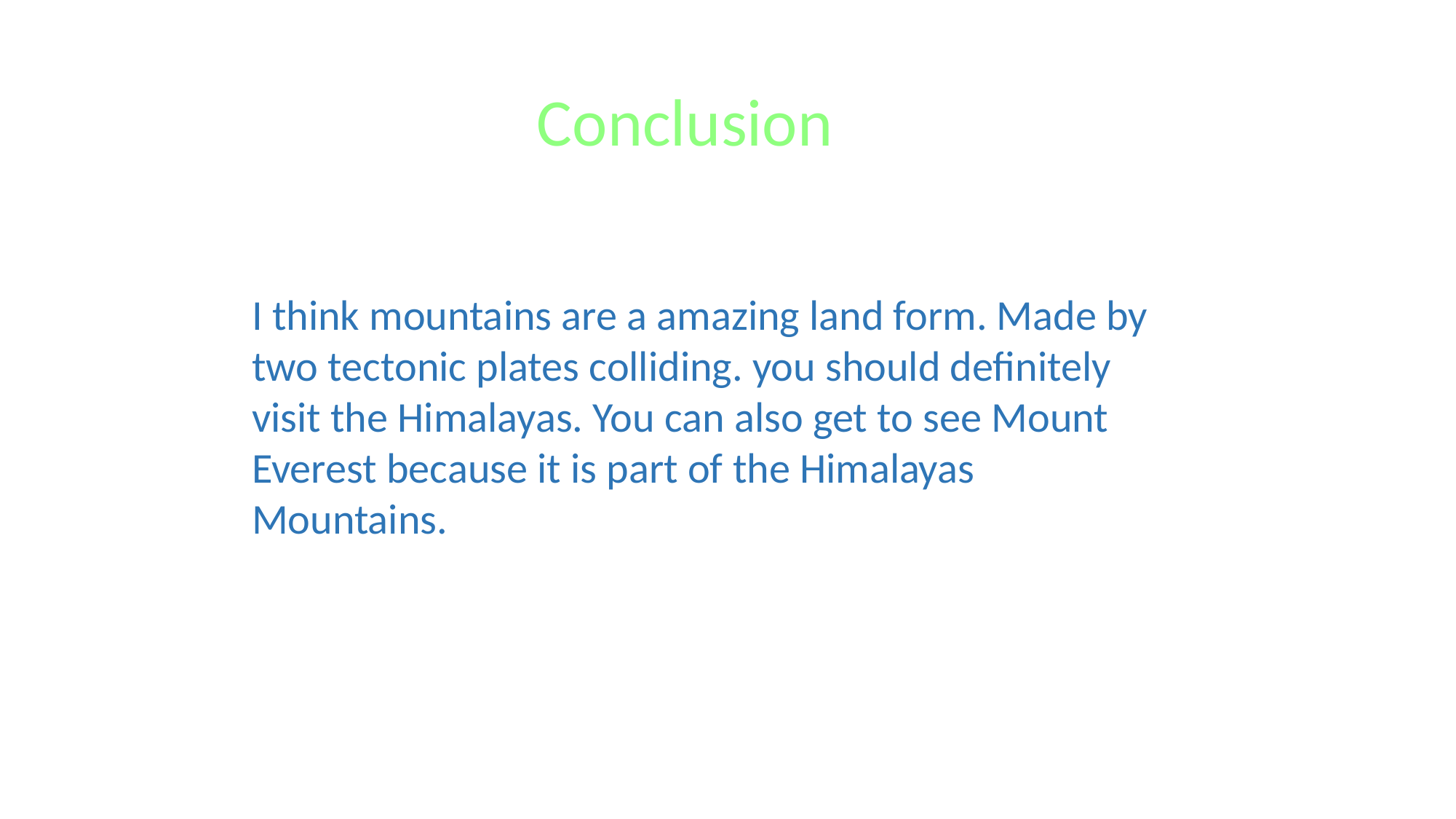

# Conclusion
I think mountains are a amazing land form. Made by two tectonic plates colliding. you should definitely visit the Himalayas. You can also get to see Mount Everest because it is part of the Himalayas Mountains.